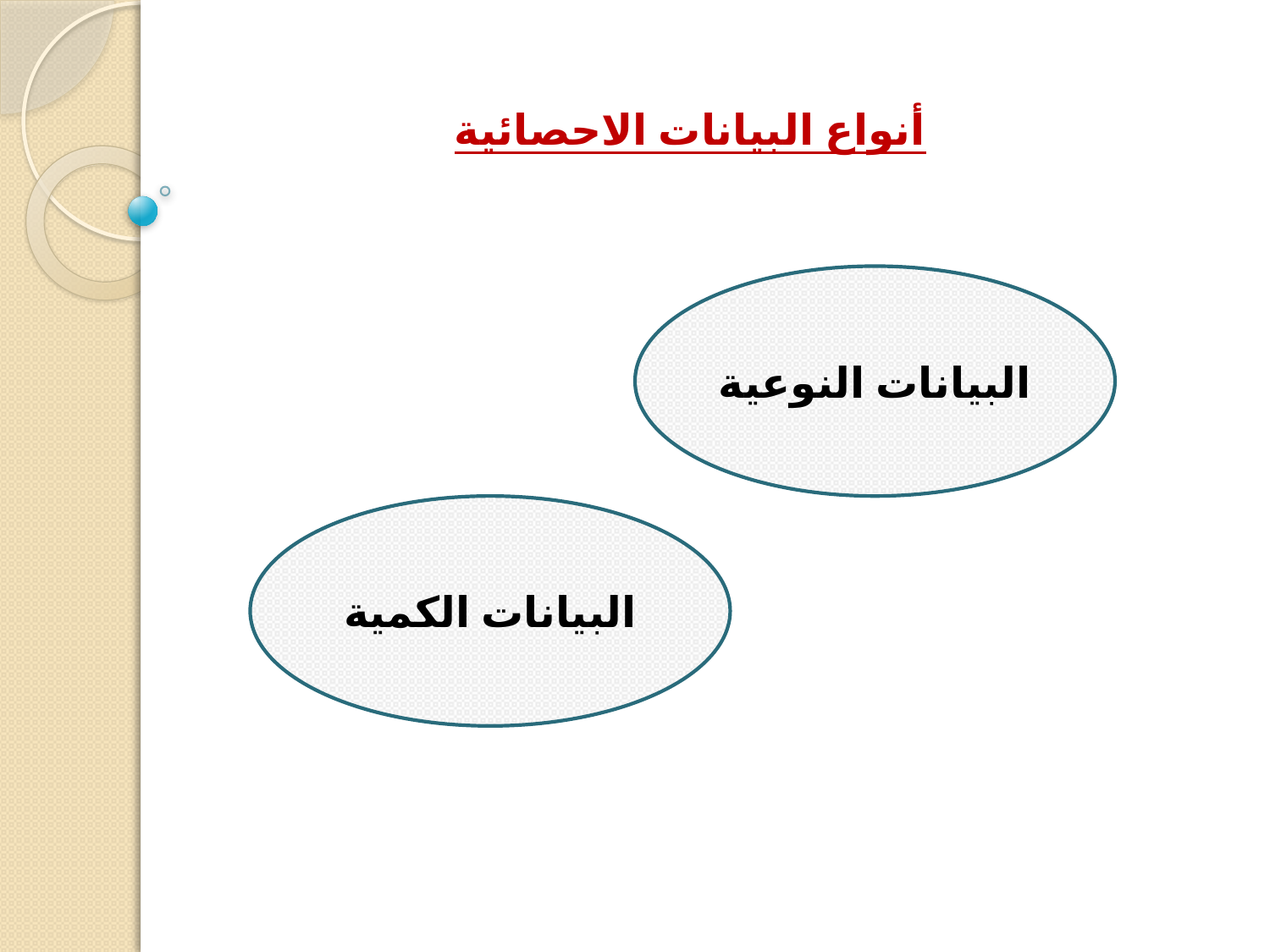

أنواع البيانات الاحصائية
البيانات النوعية
البيانات الكمية